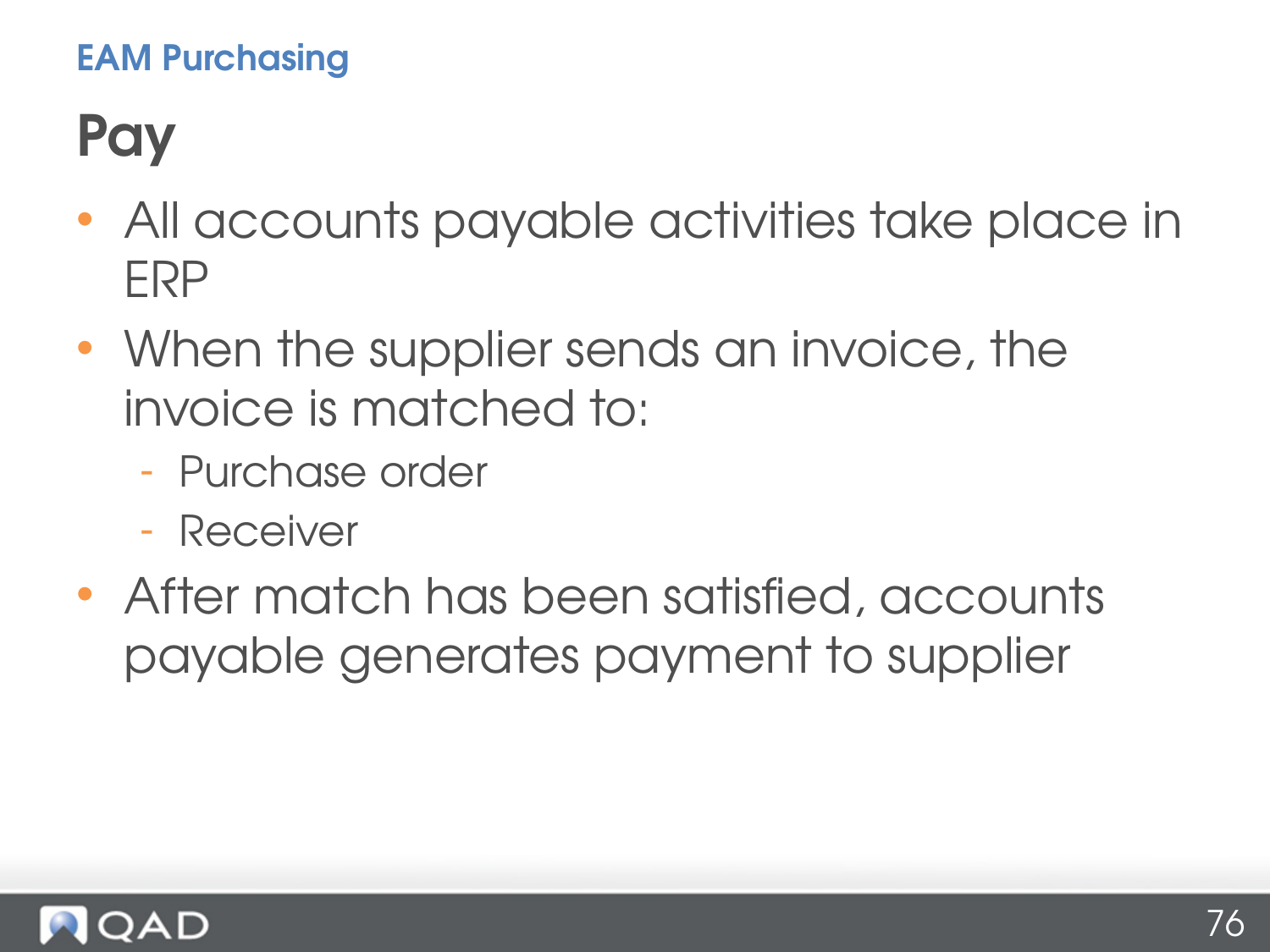

EAM Purchasing
# Pay
All accounts payable activities take place in ERP
When the supplier sends an invoice, the invoice is matched to:
Purchase order
Receiver
After match has been satisfied, accounts payable generates payment to supplier

76